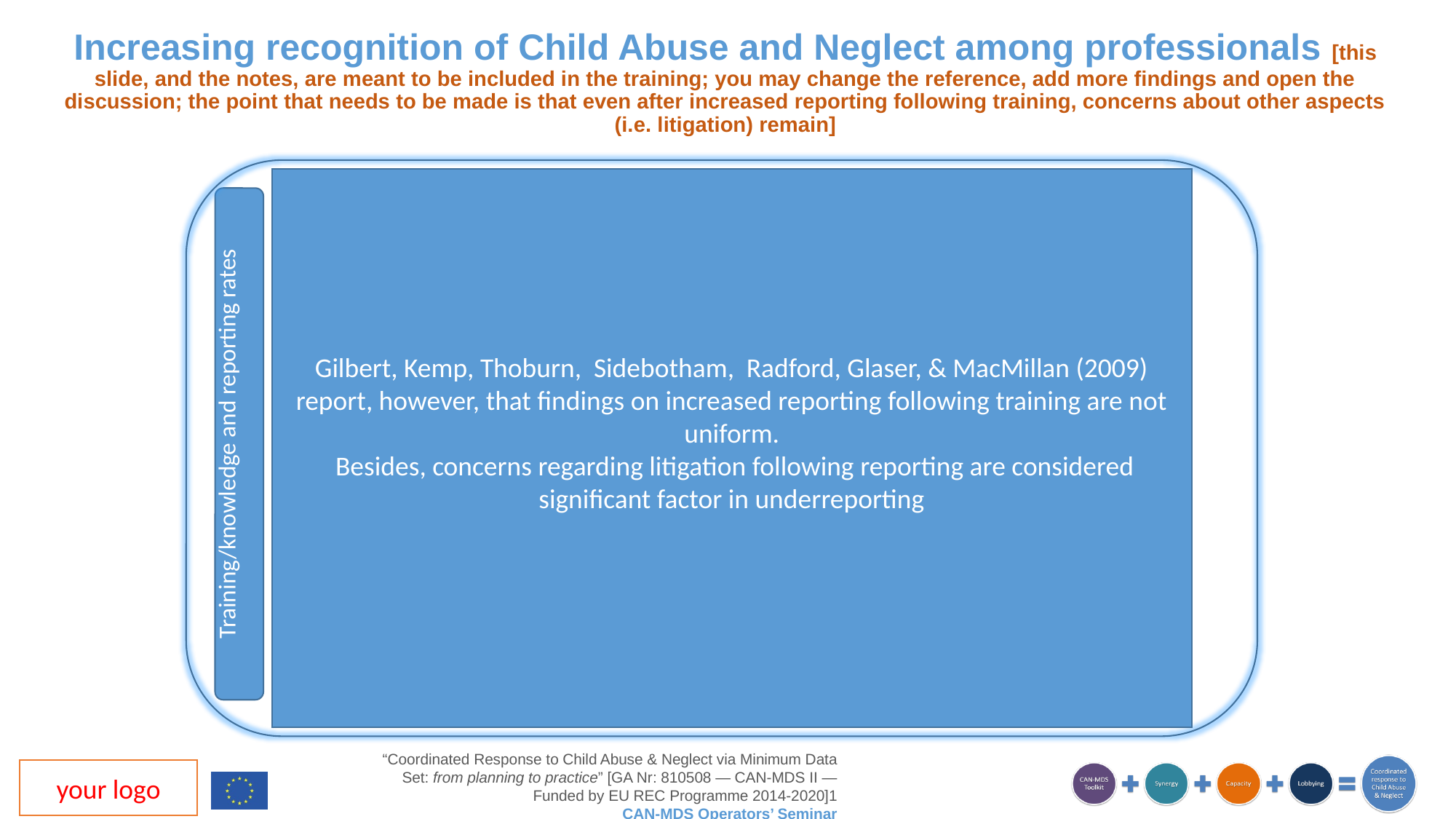

Increasing recognition of Child Abuse and Neglect among professionals [this slide, and the notes, are meant to be included in the training; you may change the reference, add more findings and open the discussion; the point that needs to be made is that even after increased reporting following training, concerns about other aspects (i.e. litigation) remain]

Gilbert, Kemp, Thoburn,  Sidebotham,  Radford, Glaser, & MacMillan (2009) report, however, that findings on increased reporting following training are not uniform.
 Besides, concerns regarding litigation following reporting are considered significant factor in underreporting

Training/knowledge and reporting rates